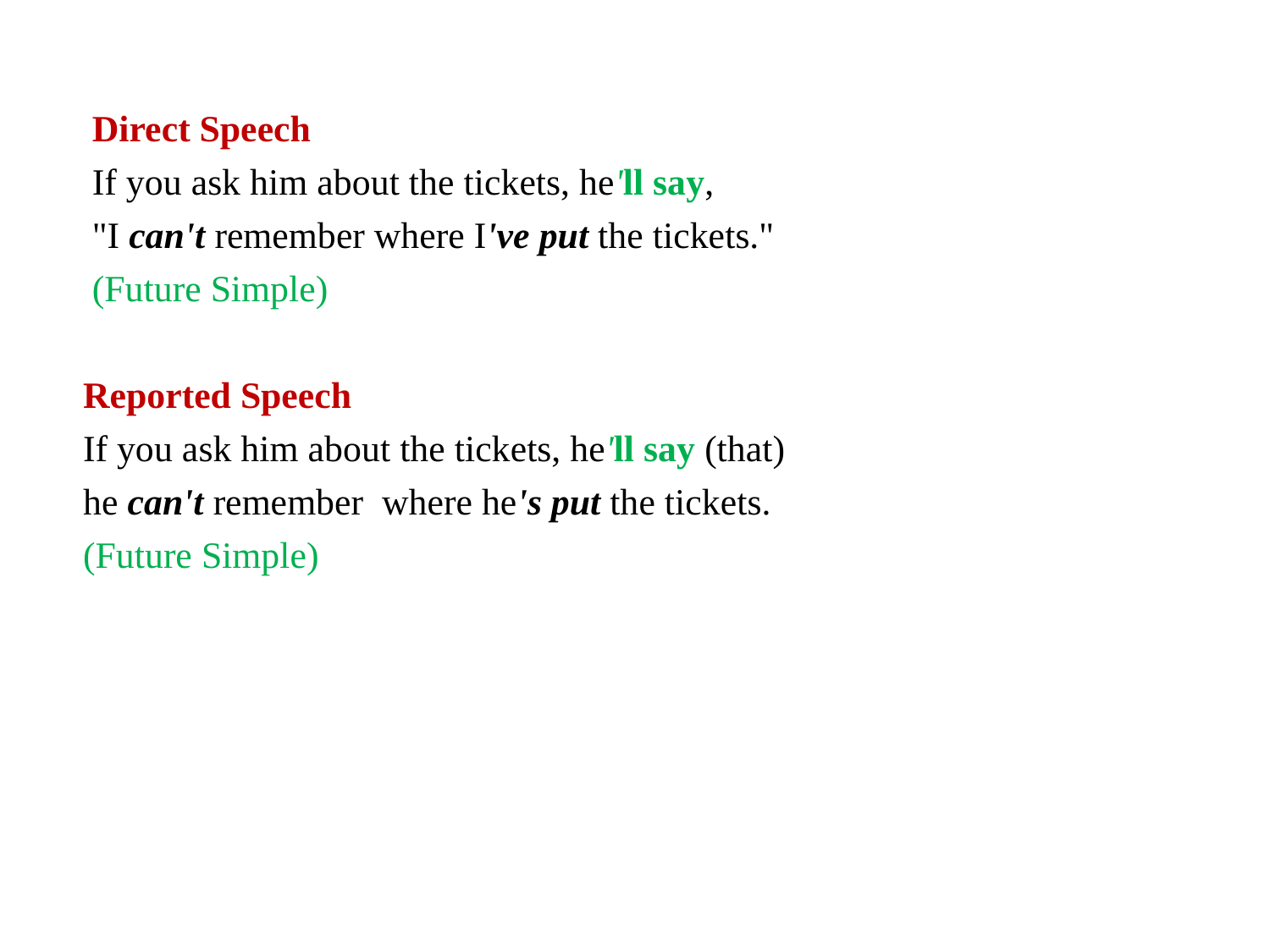

Direct Speech
    If you ask him about the tickets, he'll say,
    "I can't remember where I've put the tickets."
    (Future Simple)

   Reported Speech
   If you ask him about the tickets, he'll say (that)
   he can't remember  where he's put the tickets.
   (Future Simple)

#